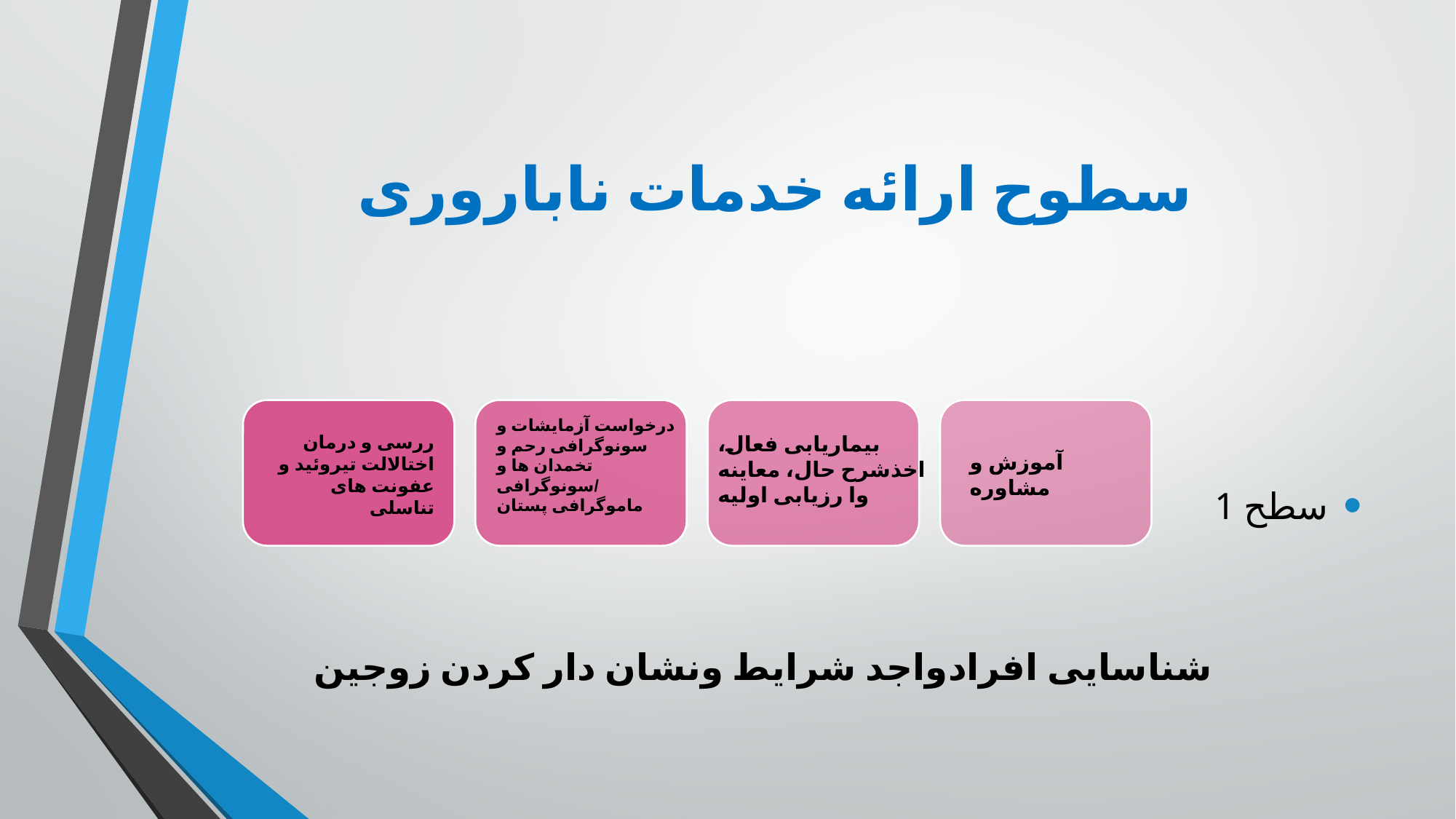

# سطوح ارائه خدمات ناباروری

سطح 1
درخواست آزمایشات و سونوگرافی رحم و تخمدان ها و سونوگرافی/
ماموگرافی پستان
ررسی و درمان اختالالت تیروئید و عفونت های تناسلی
بیماریابی فعال، اخذشرح حال، معاینه وا رزیابی اولیه

آموزش و مشاوره
شناسایی افرادواجد شرایط ونشان دار کردن زوجین